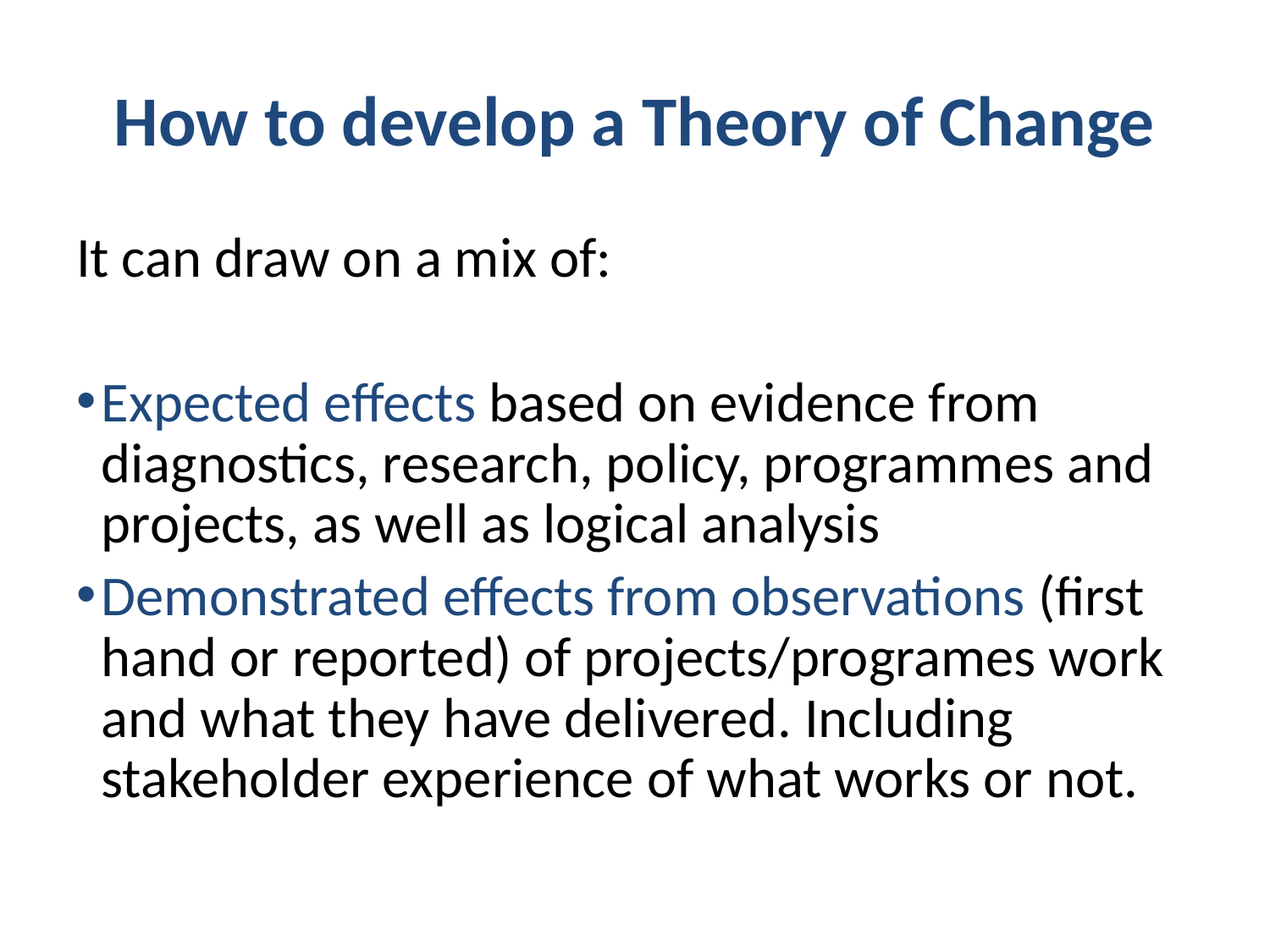

# How to develop a Theory of Change
It can draw on a mix of:

Expected effects based on evidence from diagnostics, research, policy, programmes and projects, as well as logical analysis
Demonstrated effects from observations (first hand or reported) of projects/programes work and what they have delivered. Including stakeholder experience of what works or not.